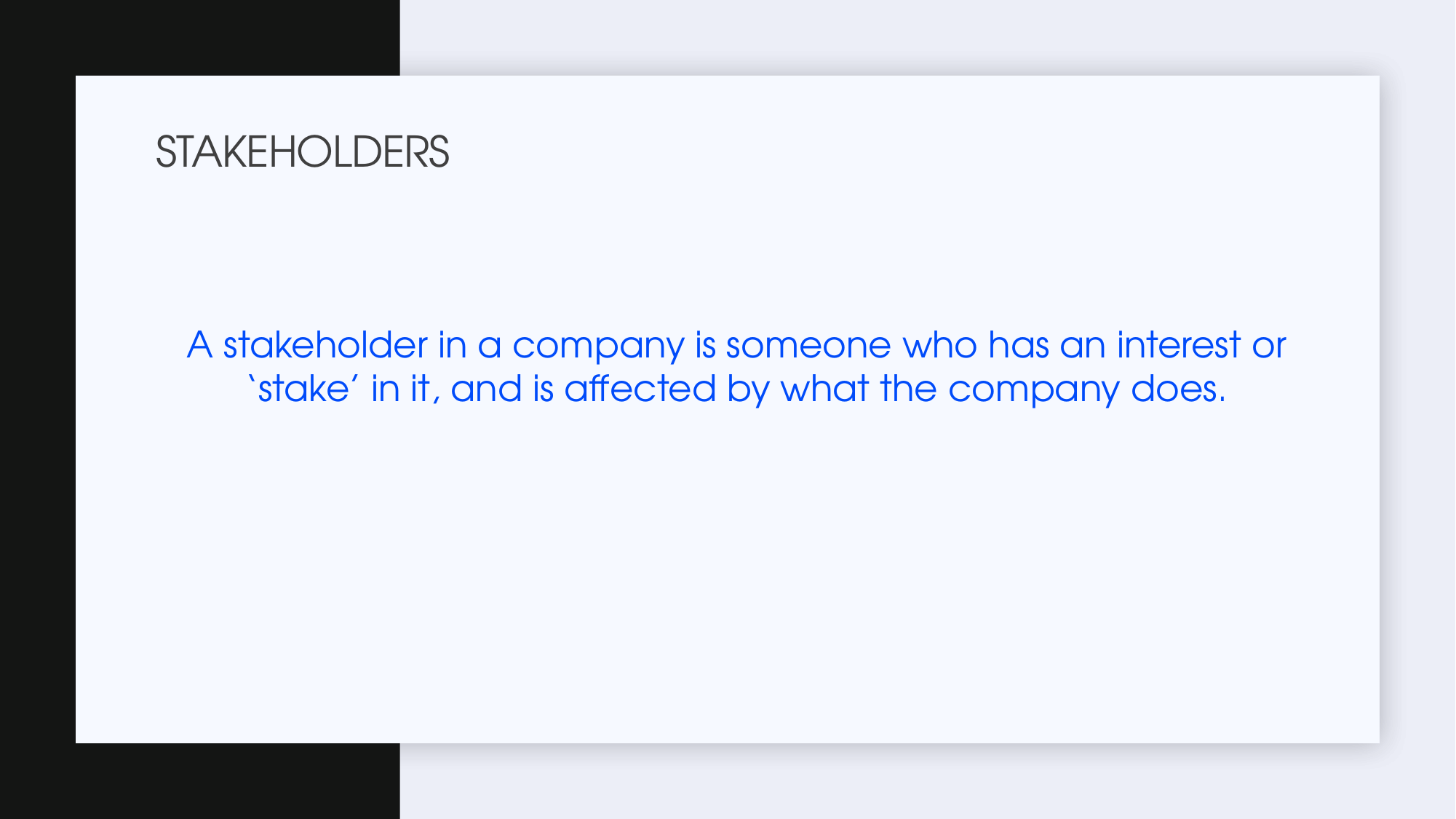

# stakeholders
A stakeholder in a company is someone who has an interest or ‘stake’ in it, and is affected by what the company does.